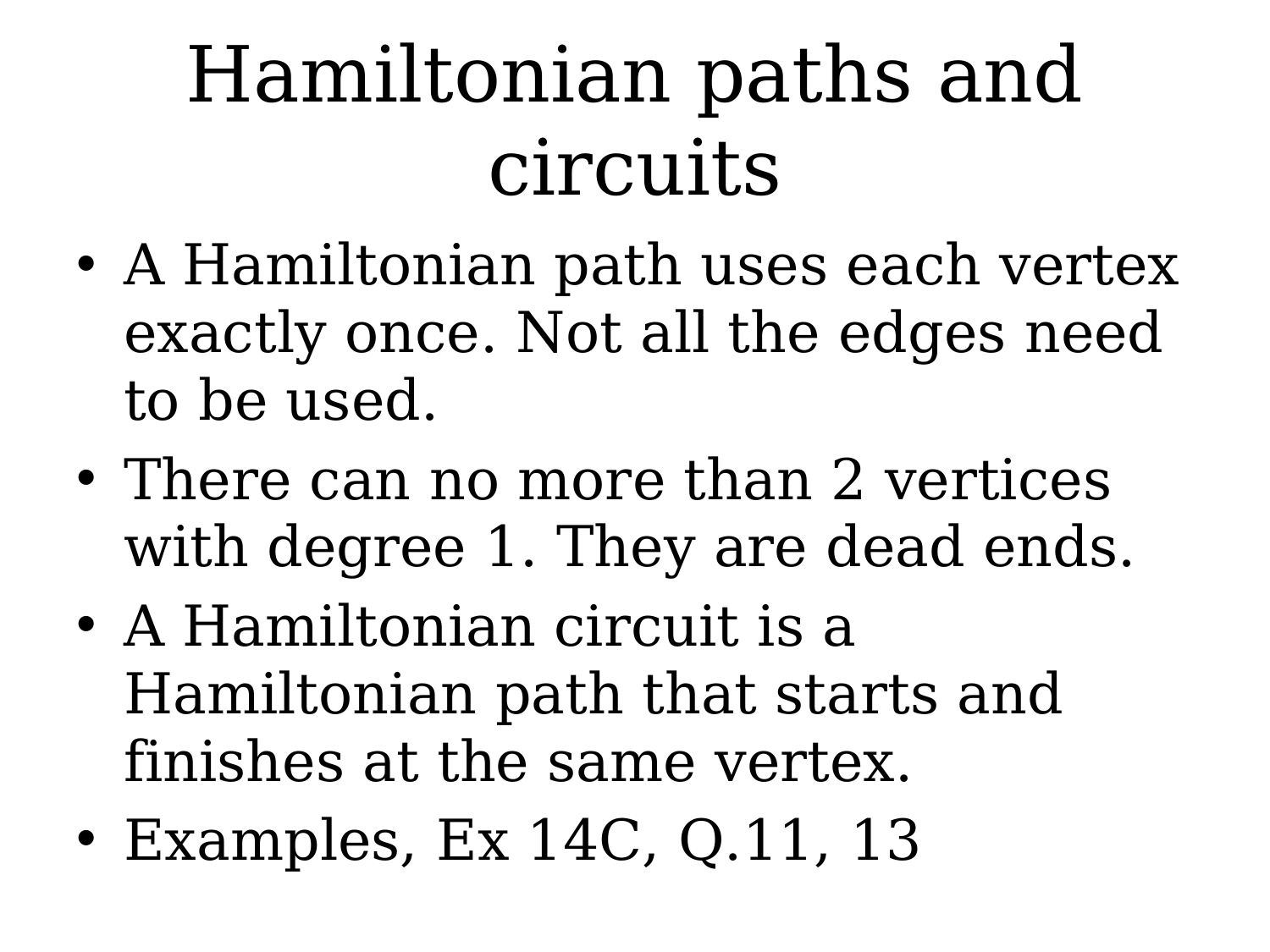

# Hamiltonian paths and circuits
A Hamiltonian path uses each vertex exactly once. Not all the edges need to be used.
There can no more than 2 vertices with degree 1. They are dead ends.
A Hamiltonian circuit is a Hamiltonian path that starts and finishes at the same vertex.
Examples, Ex 14C, Q.11, 13